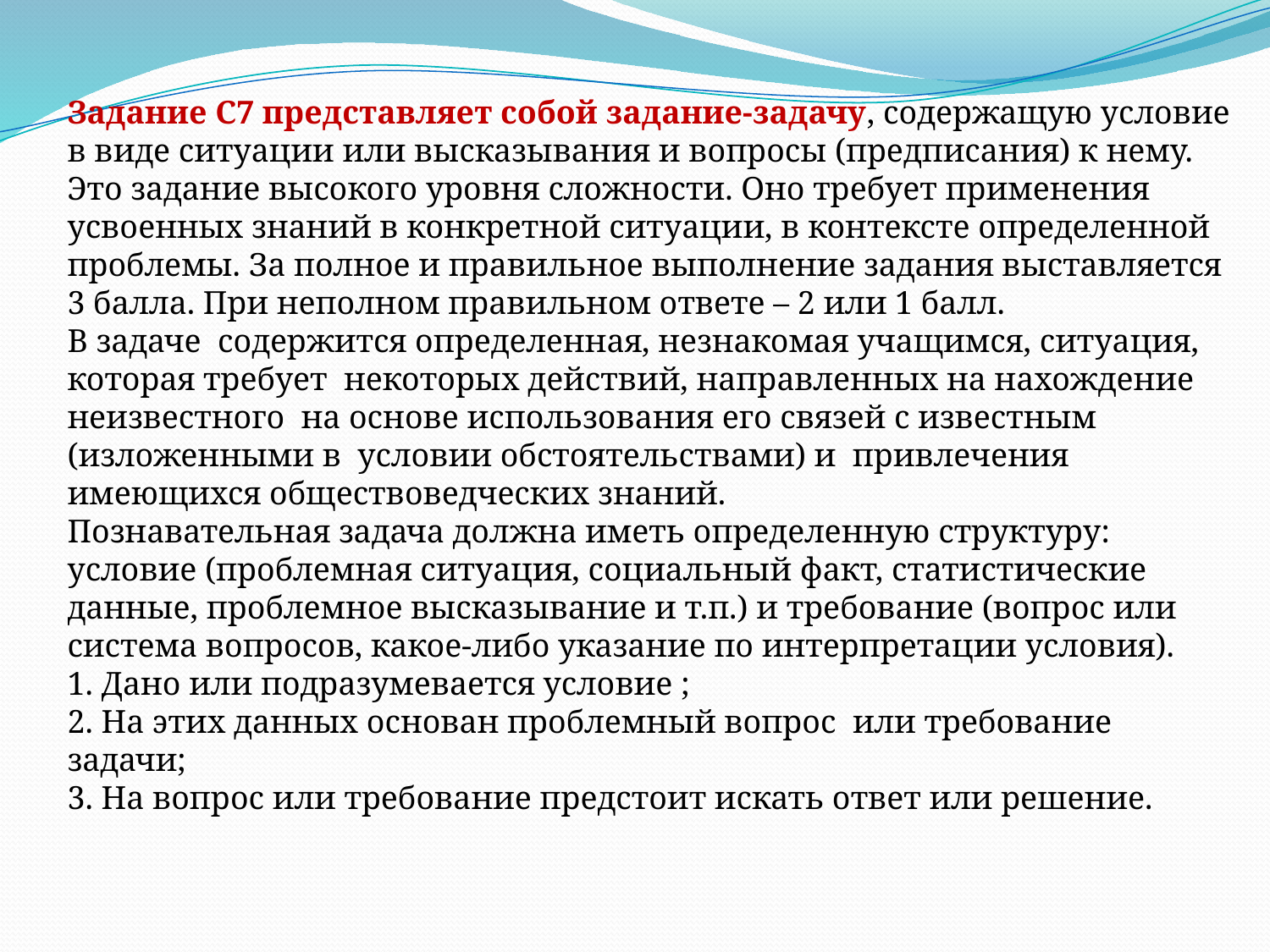

Задание С7 представляет собой задание-задачу, содержащую условие в виде ситуации или высказывания и вопросы (предписания) к нему. Это задание высокого уровня сложности. Оно требует применения усвоенных знаний в конкретной ситуации, в контексте определенной проблемы. За полное и правильное выполнение задания выставляется 3 балла. При неполном правильном ответе – 2 или 1 балл.
В задаче  содержится определенная, незнакомая учащимся, ситуация, которая требует  некоторых действий, направленных на нахождение неизвестного  на основе использования его связей с известным (изложенными в  условии обстоятельствами) и  привлечения имеющихся обществоведческих знаний.
Познавательная задача должна иметь определенную структуру: условие (проблемная ситуация, социальный факт, статистические данные, проблемное высказывание и т.п.) и требование (вопрос или система вопросов, какое-либо указание по интерпретации условия).
1. Дано или подразумевается условие ;
2. На этих данных основан проблемный вопрос  или требование задачи;
3. На вопрос или требование предстоит искать ответ или решение.